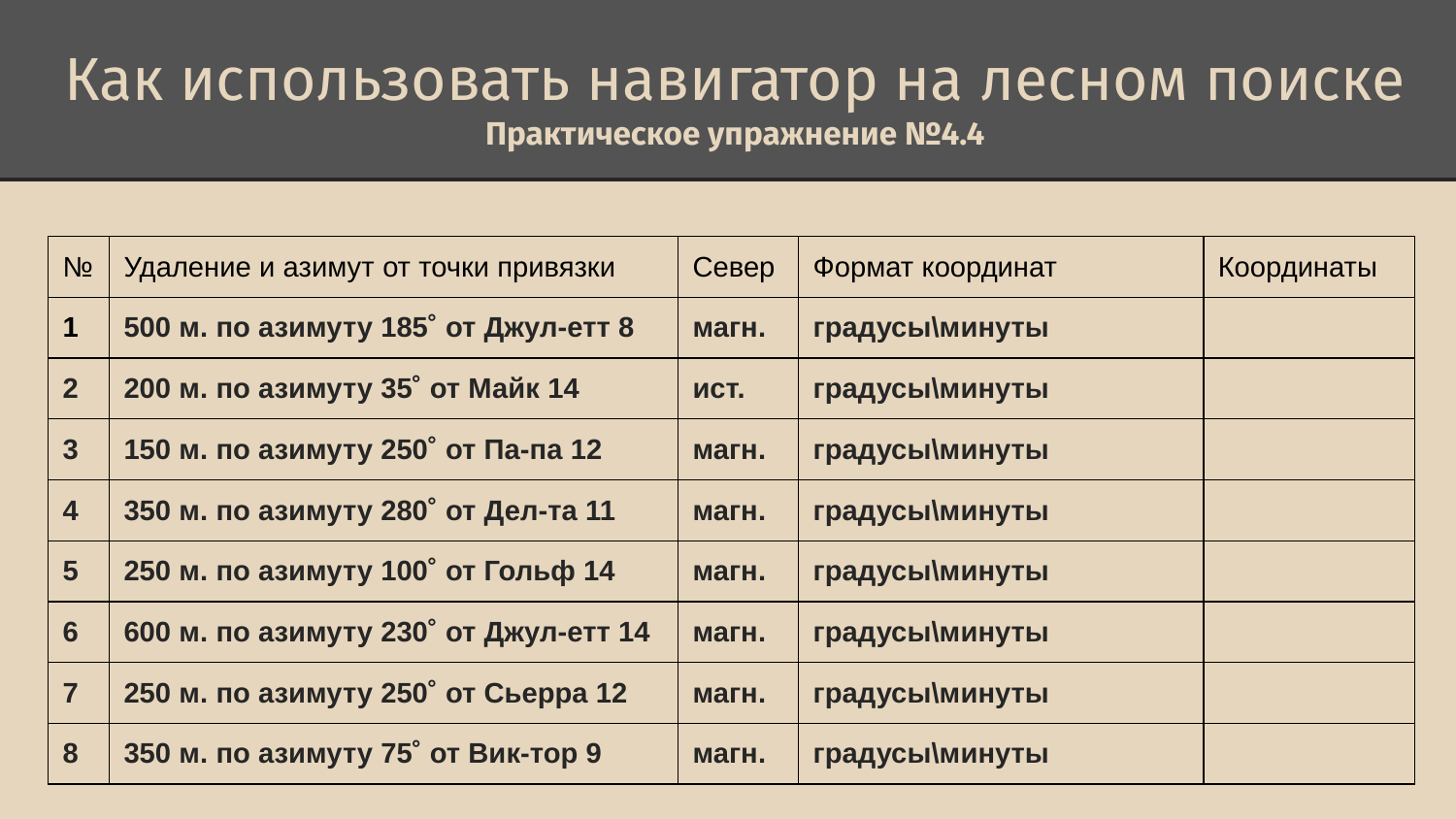

# Как использовать навигатор на лесном поиске
Практическое упражнение №4.4
| № | Удаление и азимут от точки привязки | Север | Формат координат | Координаты |
| --- | --- | --- | --- | --- |
| 1 | 500 м. по азимуту 185˚ от Джул-етт 8 | магн. | градусы\минуты |  |
| 2 | 200 м. по азимуту 35˚ от Майк 14 | ист. | градусы\минуты |  |
| 3 | 150 м. по азимуту 250˚ от Па-па 12 | магн. | градусы\минуты |  |
| 4 | 350 м. по азимуту 280˚ от Дел-та 11 | магн. | градусы\минуты |  |
| 5 | 250 м. по азимуту 100˚ от Гольф 14 | магн. | градусы\минуты |  |
| 6 | 600 м. по азимуту 230˚ от Джул-етт 14 | магн. | градусы\минуты |  |
| 7 | 250 м. по азимуту 250˚ от Сьерра 12 | магн. | градусы\минуты |  |
| 8 | 350 м. по азимуту 75˚ от Вик-тор 9 | магн. | градусы\минуты |  |